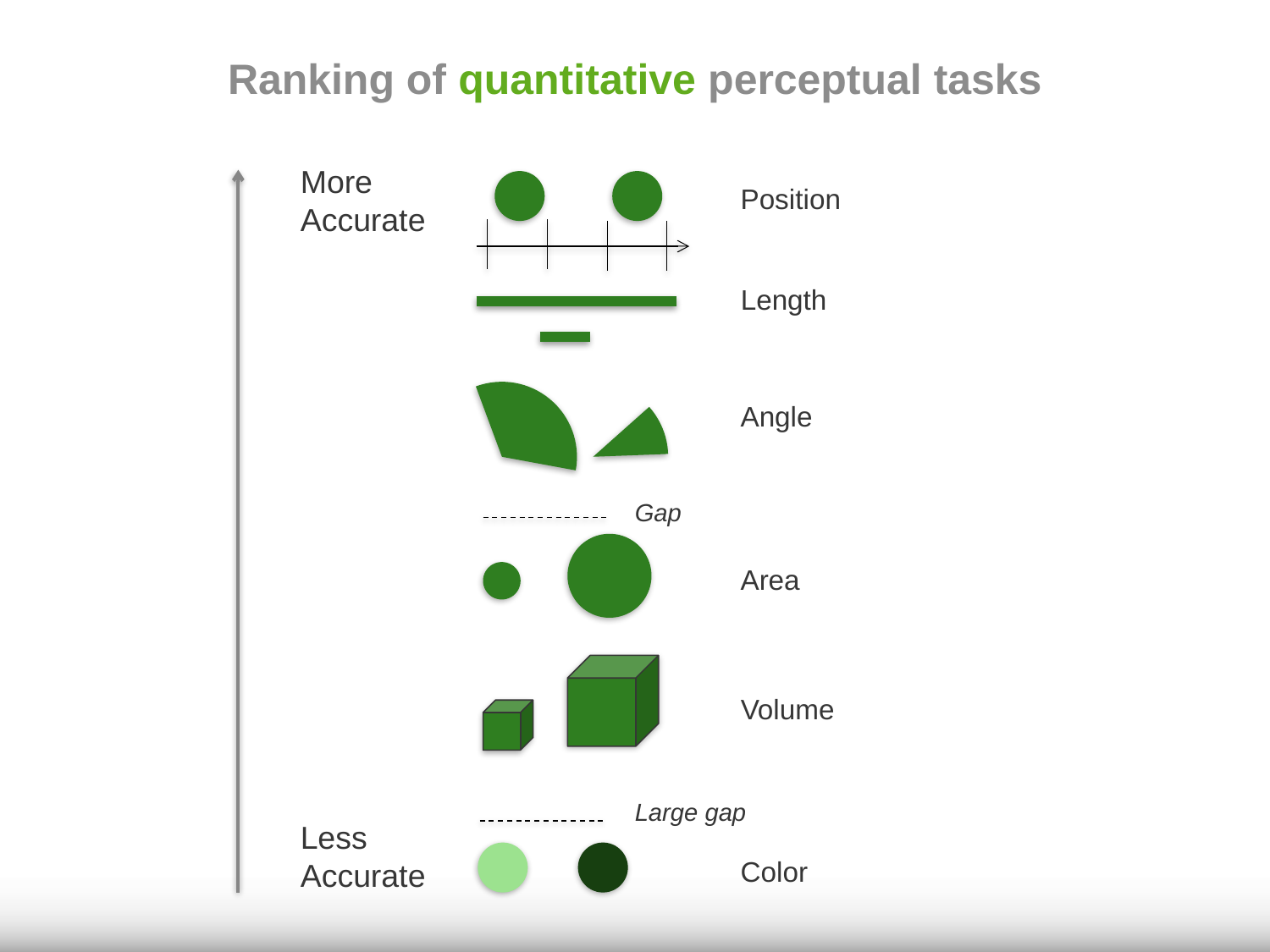

# Ranking of quantitative perceptual tasks
More
Accurate

Position
Length

Angle
Gap

Area

Volume

Large gap
Less
Accurate

Color